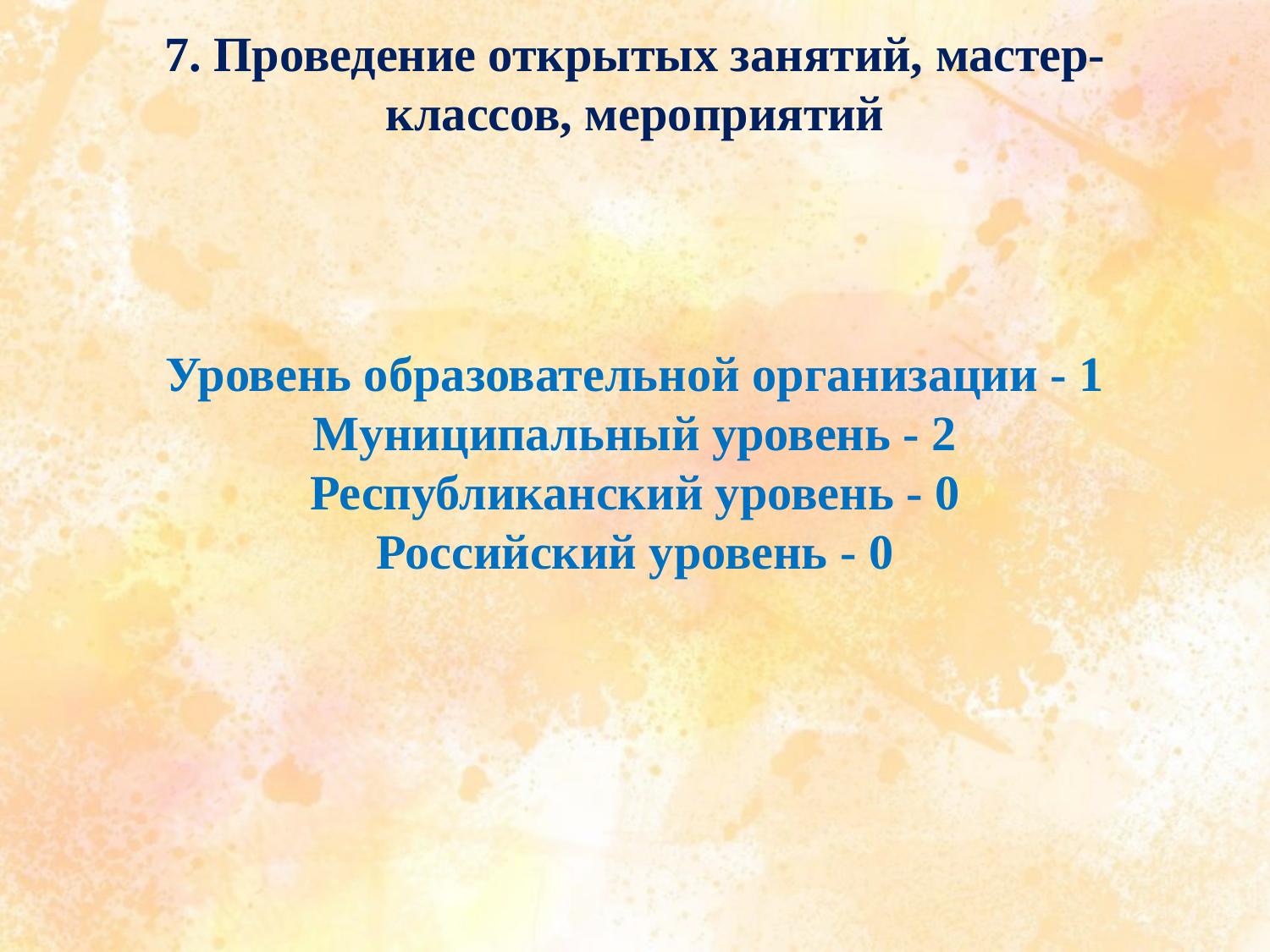

7. Проведение открытых занятий, мастер-классов, мероприятий
Уровень образовательной организации - 1
Муниципальный уровень - 2
Республиканский уровень - 0
Российский уровень - 0